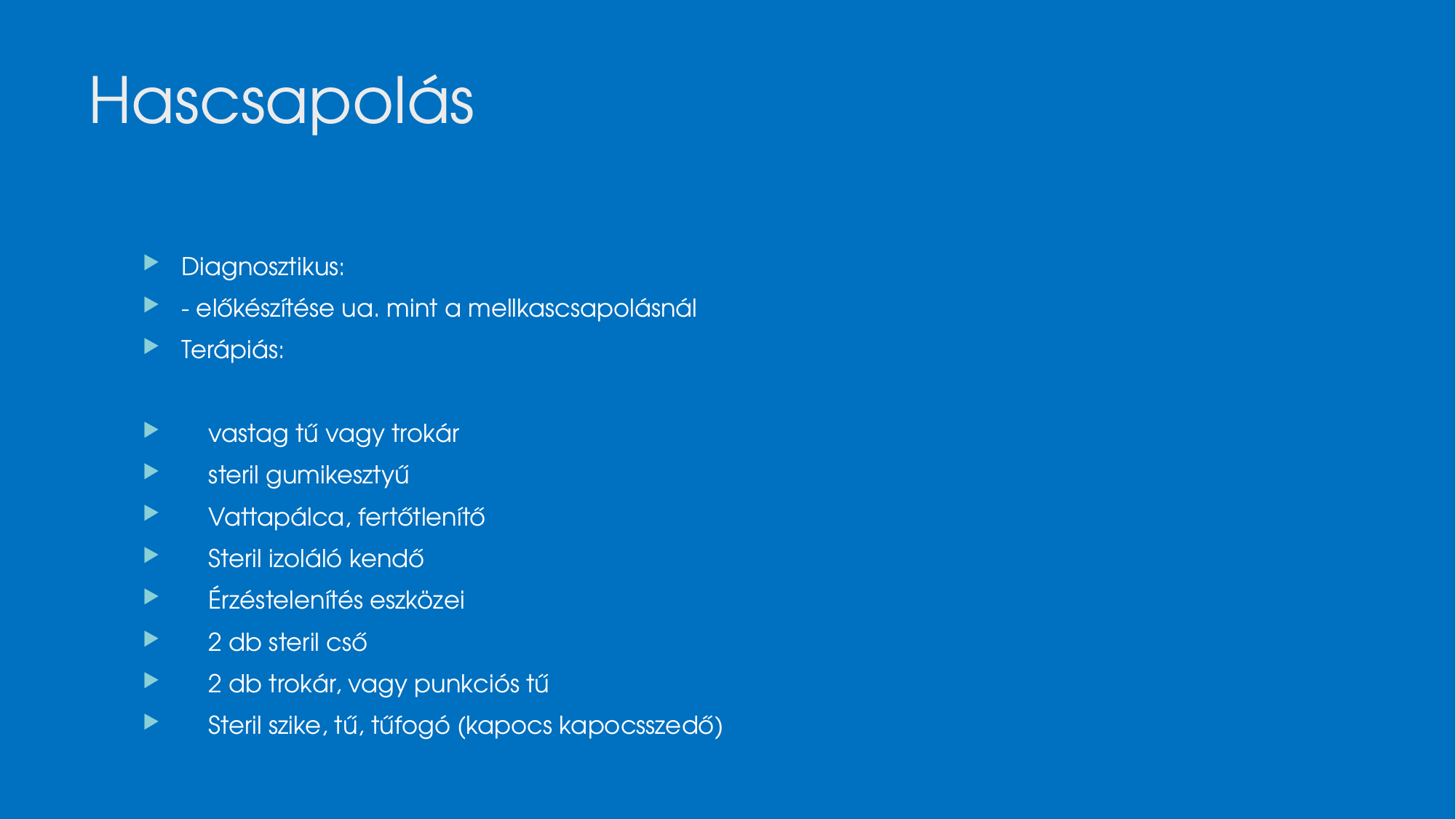

# Hascsapolás
Diagnosztikus:
- előkészítése ua. mint a mellkascsapolásnál
Terápiás:

    vastag tű vagy trokár
    steril gumikesztyű
    Vattapálca, fertőtlenítő
    Steril izoláló kendő
    Érzéstelenítés eszközei
    2 db steril cső
    2 db trokár, vagy punkciós tű
    Steril szike, tű, tűfogó (kapocs kapocsszedő)